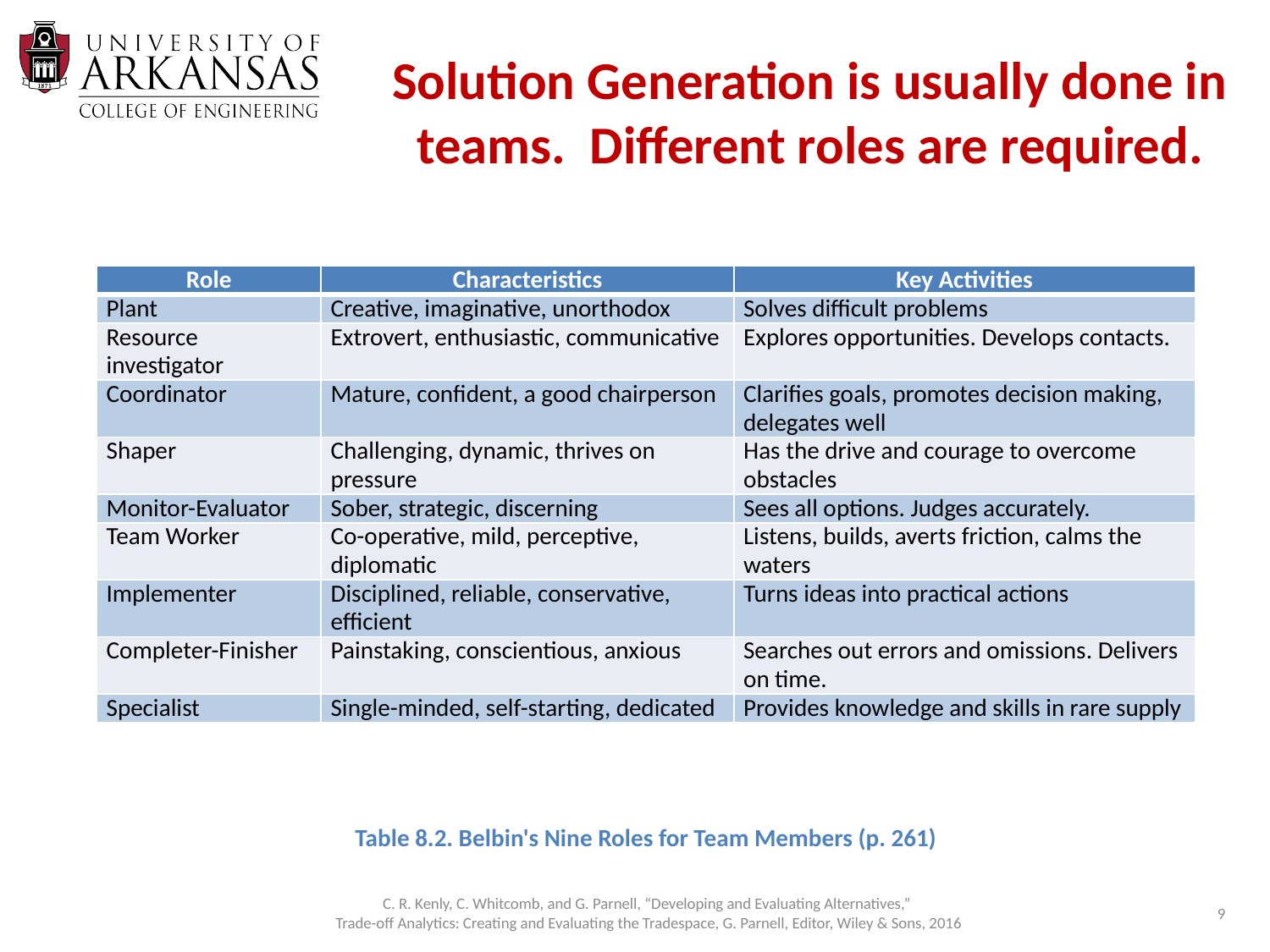

# Solution Generation is usually done in teams.  Different roles are required.
| Role | Characteristics | Key Activities |
| --- | --- | --- |
| Plant | Creative, imaginative, unorthodox | Solves difficult problems |
| Resource investigator | Extrovert, enthusiastic, communicative | Explores opportunities. Develops contacts. |
| Coordinator | Mature, confident, a good chairperson | Clarifies goals, promotes decision making, delegates well |
| Shaper | Challenging, dynamic, thrives on pressure | Has the drive and courage to overcome obstacles |
| Monitor-Evaluator | Sober, strategic, discerning | Sees all options. Judges accurately. |
| Team Worker | Co-operative, mild, perceptive, diplomatic | Listens, builds, averts friction, calms the waters |
| Implementer | Disciplined, reliable, conservative, efficient | Turns ideas into practical actions |
| Completer-Finisher | Painstaking, conscientious, anxious | Searches out errors and omissions. Delivers on time. |
| Specialist | Single-minded, self-starting, dedicated | Provides knowledge and skills in rare supply |
Table 8.2. Belbin's Nine Roles for Team Members (p. 261)
9
C. R. Kenly, C. Whitcomb, and G. Parnell, “Developing and Evaluating Alternatives,”
Trade-off Analytics: Creating and Evaluating the Tradespace, G. Parnell, Editor, Wiley & Sons, 2016